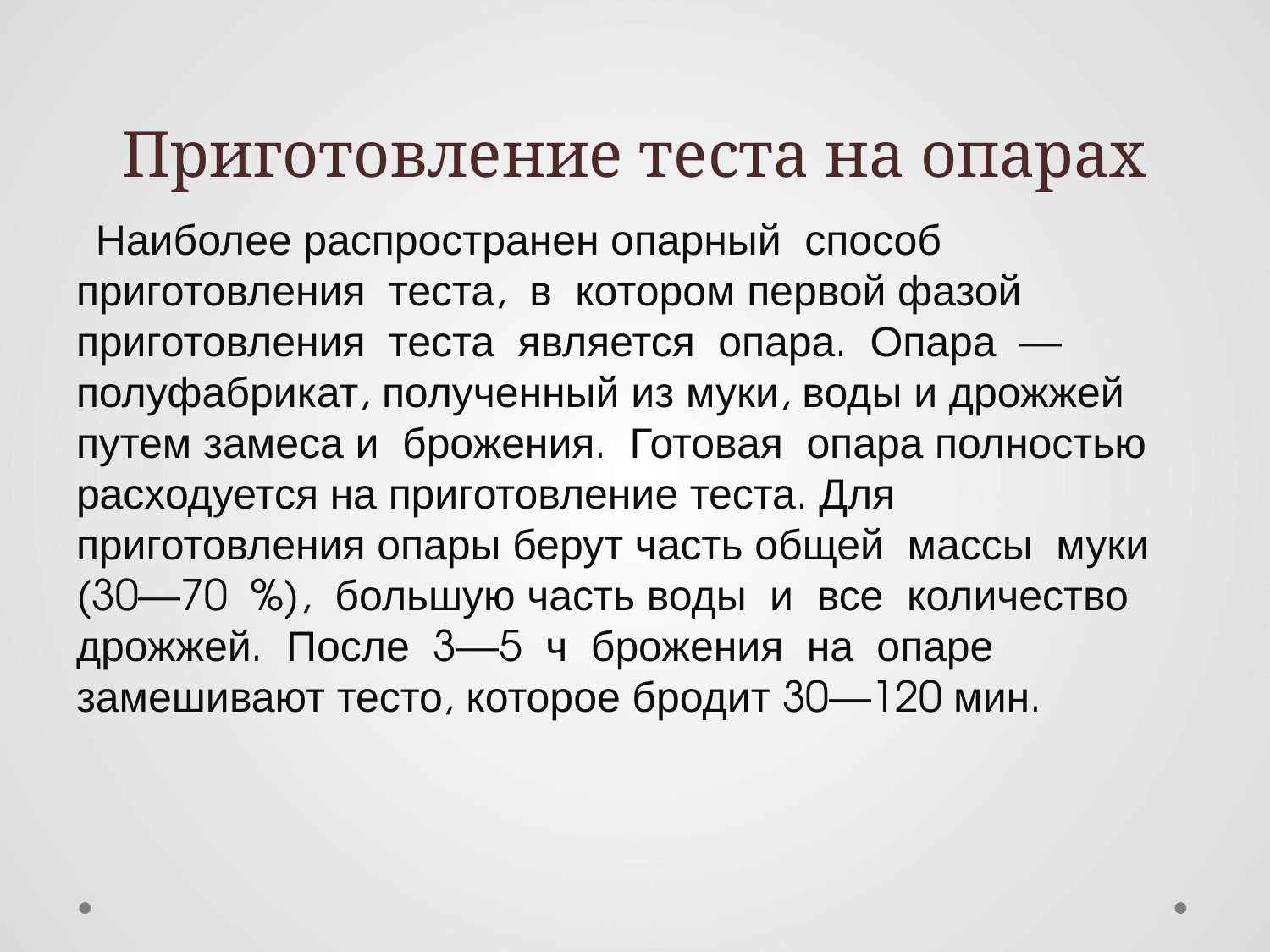

# Приготовление теста на опарах
  Наиболее распространен опарный  способ  приготовления  теста,  в  котором первой фазой приготовления  теста  является  опара.  Опара  —  полуфабрикат, полученный из муки, воды и дрожжей путем замеса и  брожения.  Готовая  опара полностью расходуется на приготовление теста. Для приготовления опары берут часть общей  массы  муки  (30—70  %),  большую часть воды  и  все  количество  дрожжей.  После  3—5  ч  брожения  на  опаре замешивают тесто, которое бродит 30—120 мин.